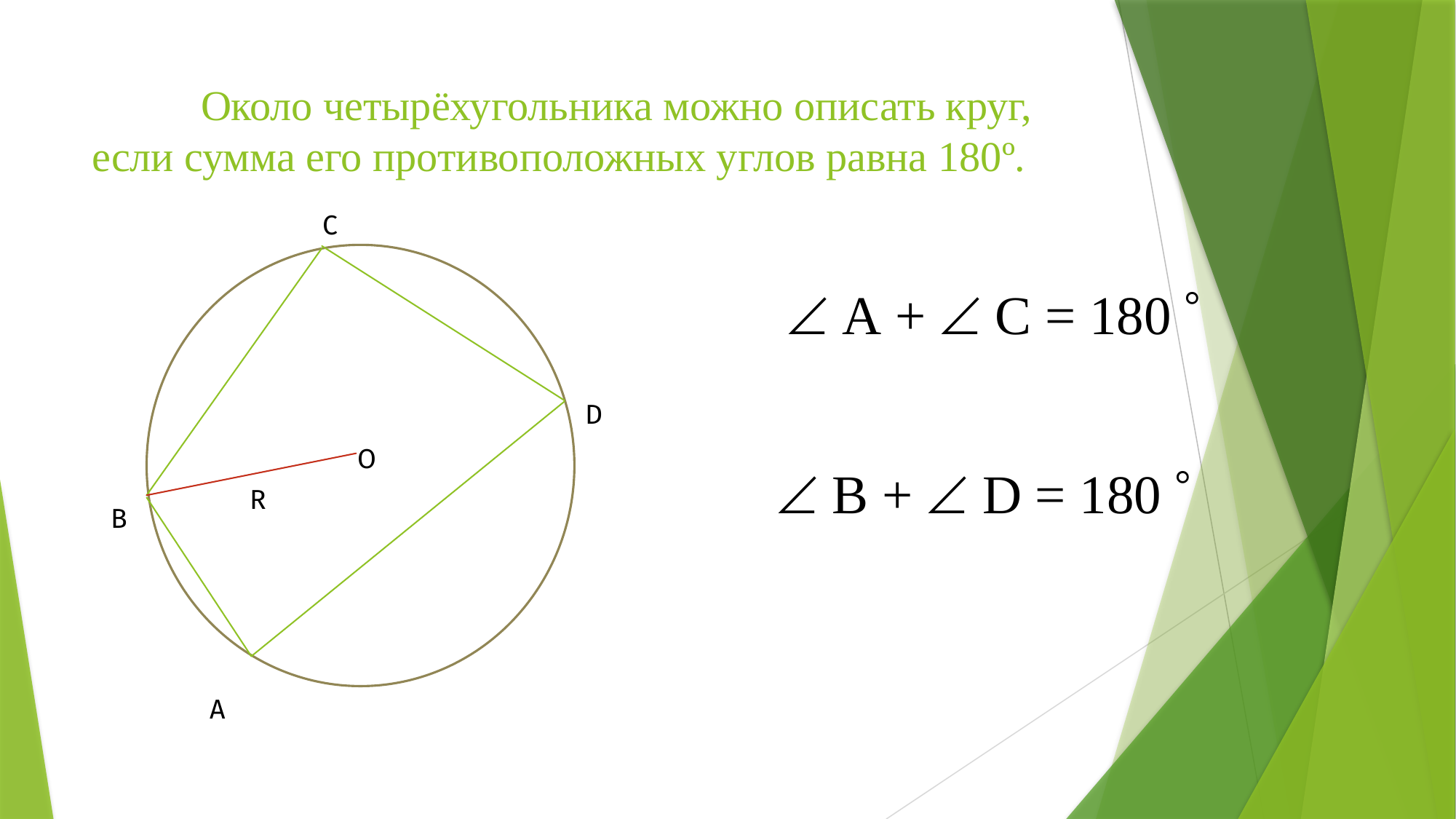

# Около четырёхугольника можно описать круг, если сумма его противоположных углов равна 180º.
C

∠ А + ∠ C = 180 °
D
O
∠ B + ∠ D = 180 °

R
B
A